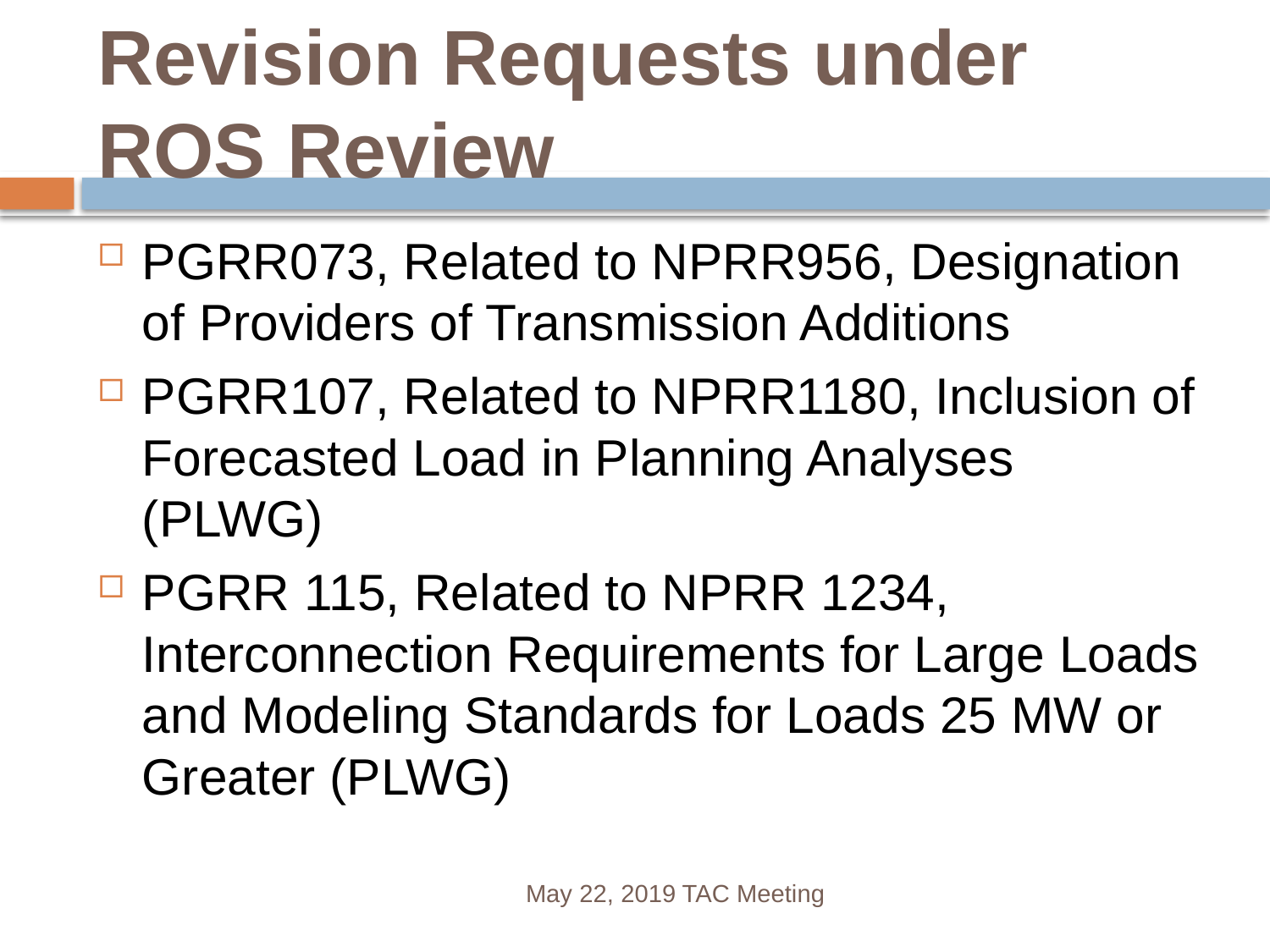

# Revision Requests under ROS Review
PGRR073, Related to NPRR956, Designation of Providers of Transmission Additions
PGRR107, Related to NPRR1180, Inclusion of Forecasted Load in Planning Analyses (PLWG)
PGRR 115, Related to NPRR 1234, Interconnection Requirements for Large Loads and Modeling Standards for Loads 25 MW or Greater (PLWG)
May 22, 2019 TAC Meeting